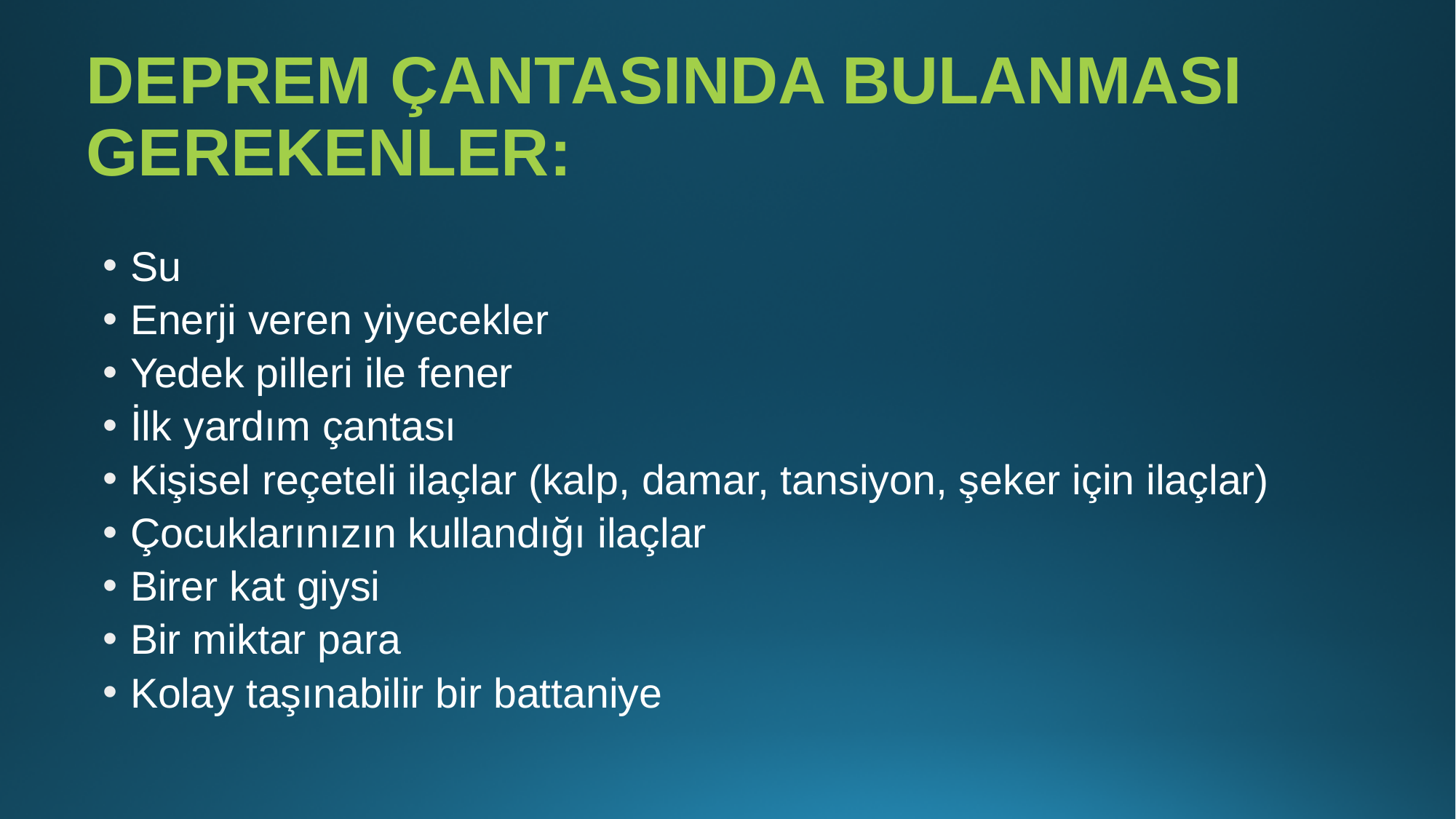

# DEPREM ÇANTASINDA BULANMASI GEREKENLER:
Su
Enerji veren yiyecekler
Yedek pilleri ile fener
İlk yardım çantası
Kişisel reçeteli ilaçlar (kalp, damar, tansiyon, şeker için ilaçlar)
Çocuklarınızın kullandığı ilaçlar
Birer kat giysi
Bir miktar para
Kolay taşınabilir bir battaniye